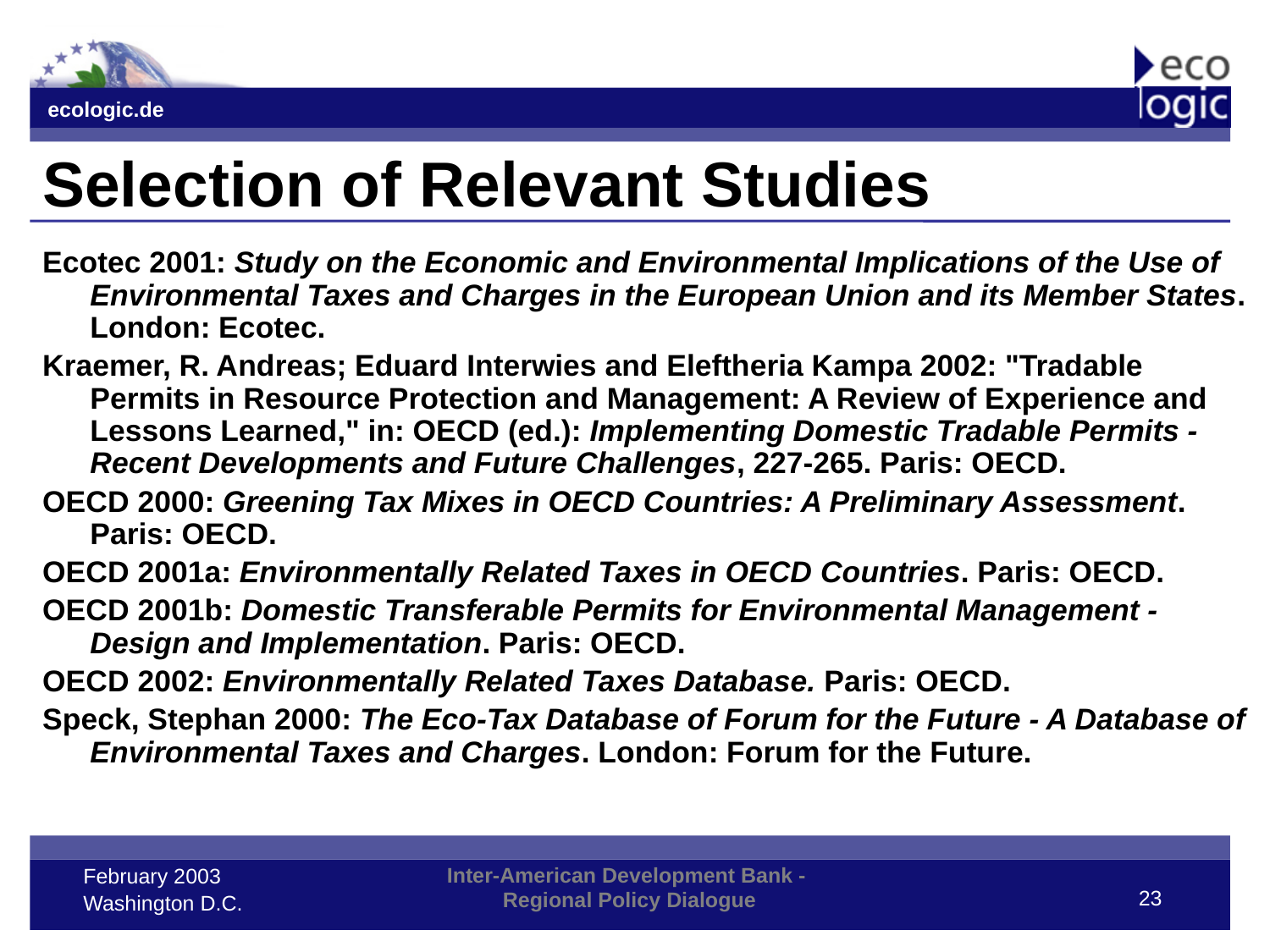

# Selection of Relevant Studies
Ecotec 2001: Study on the Economic and Environmental Implications of the Use of Environmental Taxes and Charges in the European Union and its Member States. London: Ecotec.
Kraemer, R. Andreas; Eduard Interwies and Eleftheria Kampa 2002: "Tradable Permits in Resource Protection and Management: A Review of Experience and Lessons Learned," in: OECD (ed.): Implementing Domestic Tradable Permits - Recent Developments and Future Challenges, 227-265. Paris: OECD.
OECD 2000: Greening Tax Mixes in OECD Countries: A Preliminary Assessment. Paris: OECD.
OECD 2001a: Environmentally Related Taxes in OECD Countries. Paris: OECD.
OECD 2001b: Domestic Transferable Permits for Environmental Management - Design and Implementation. Paris: OECD.
OECD 2002: Environmentally Related Taxes Database. Paris: OECD.
Speck, Stephan 2000: The Eco-Tax Database of Forum for the Future - A Database of Environmental Taxes and Charges. London: Forum for the Future.

23